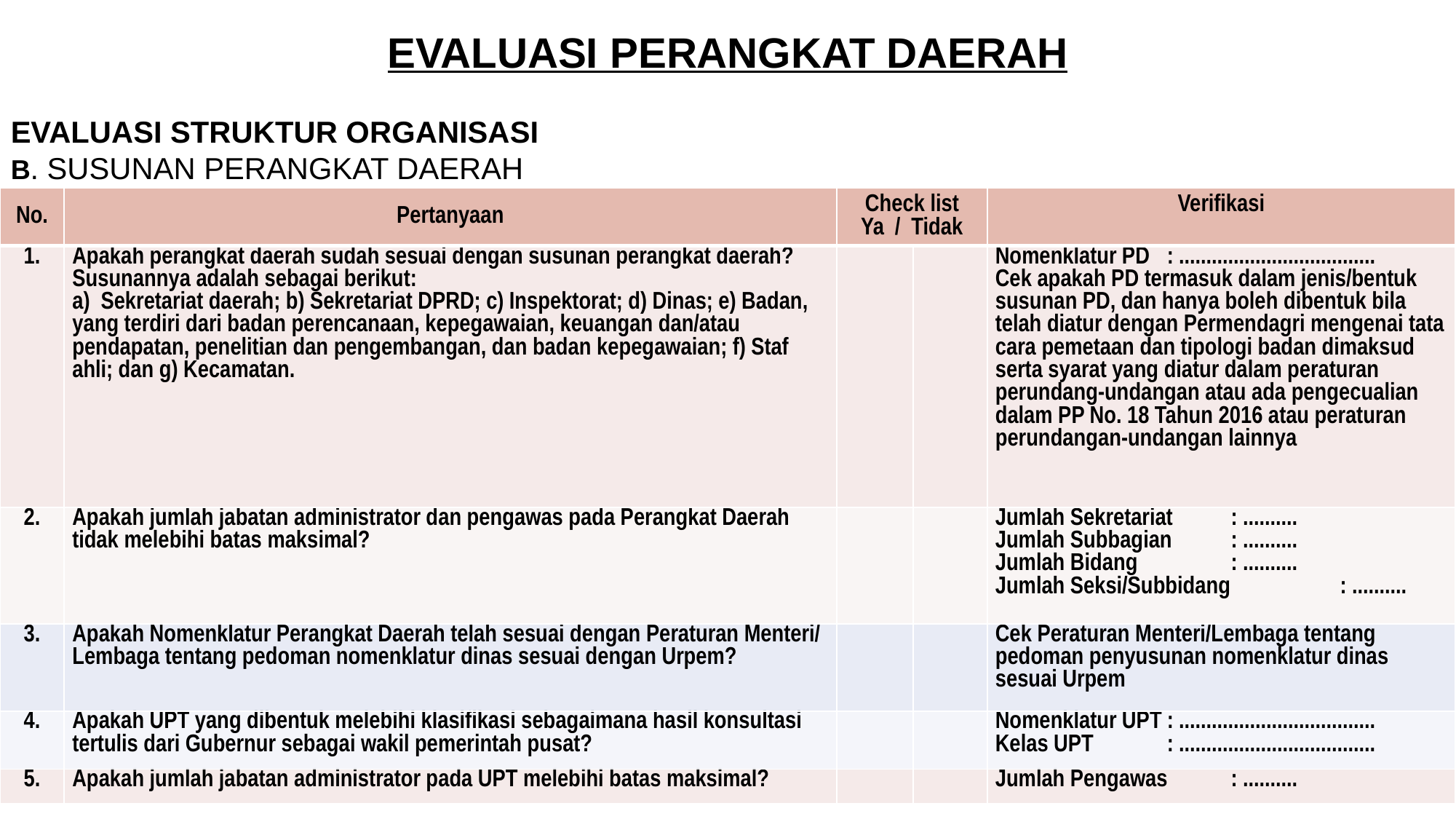

EVALUASI PERANGKAT DAERAH

EVALUASI STRUKTUR ORGANISASI
B. SUSUNAN PERANGKAT DAERAH
| No. | Pertanyaan | Check list Ya / Tidak |  | Verifikasi |
| --- | --- | --- | --- | --- |
| 1. | Apakah perangkat daerah sudah sesuai dengan susunan perangkat daerah? Susunannya adalah sebagai berikut: a) Sekretariat daerah; b) Sekretariat DPRD; c) Inspektorat; d) Dinas; e) Badan, yang terdiri dari badan perencanaan, kepegawaian, keuangan dan/atau pendapatan, penelitian dan pengembangan, dan badan kepegawaian; f) Staf ahli; dan g) Kecamatan. |  |  | Nomenklatur PD : .................................... Cek apakah PD termasuk dalam jenis/bentuk susunan PD, dan hanya boleh dibentuk bila telah diatur dengan Permendagri mengenai tata cara pemetaan dan tipologi badan dimaksud serta syarat yang diatur dalam peraturan perundang-undangan atau ada pengecualian dalam PP No. 18 Tahun 2016 atau peraturan perundangan-undangan lainnya |
| 2. | Apakah jumlah jabatan administrator dan pengawas pada Perangkat Daerah tidak melebihi batas maksimal? |  |  | Jumlah Sekretariat : .......... Jumlah Subbagian : .......... Jumlah Bidang : .......... Jumlah Seksi/Subbidang : .......... |
| 3. | Apakah Nomenklatur Perangkat Daerah telah sesuai dengan Peraturan Menteri/ Lembaga tentang pedoman nomenklatur dinas sesuai dengan Urpem? |  |  | Cek Peraturan Menteri/Lembaga tentang pedoman penyusunan nomenklatur dinas sesuai Urpem |
| 4. | Apakah UPT yang dibentuk melebihi klasifikasi sebagaimana hasil konsultasi tertulis dari Gubernur sebagai wakil pemerintah pusat? |  |  | Nomenklatur UPT : .................................... Kelas UPT : .................................... |
| 5. | Apakah jumlah jabatan administrator pada UPT melebihi batas maksimal? |  |  | Jumlah Pengawas : .......... |